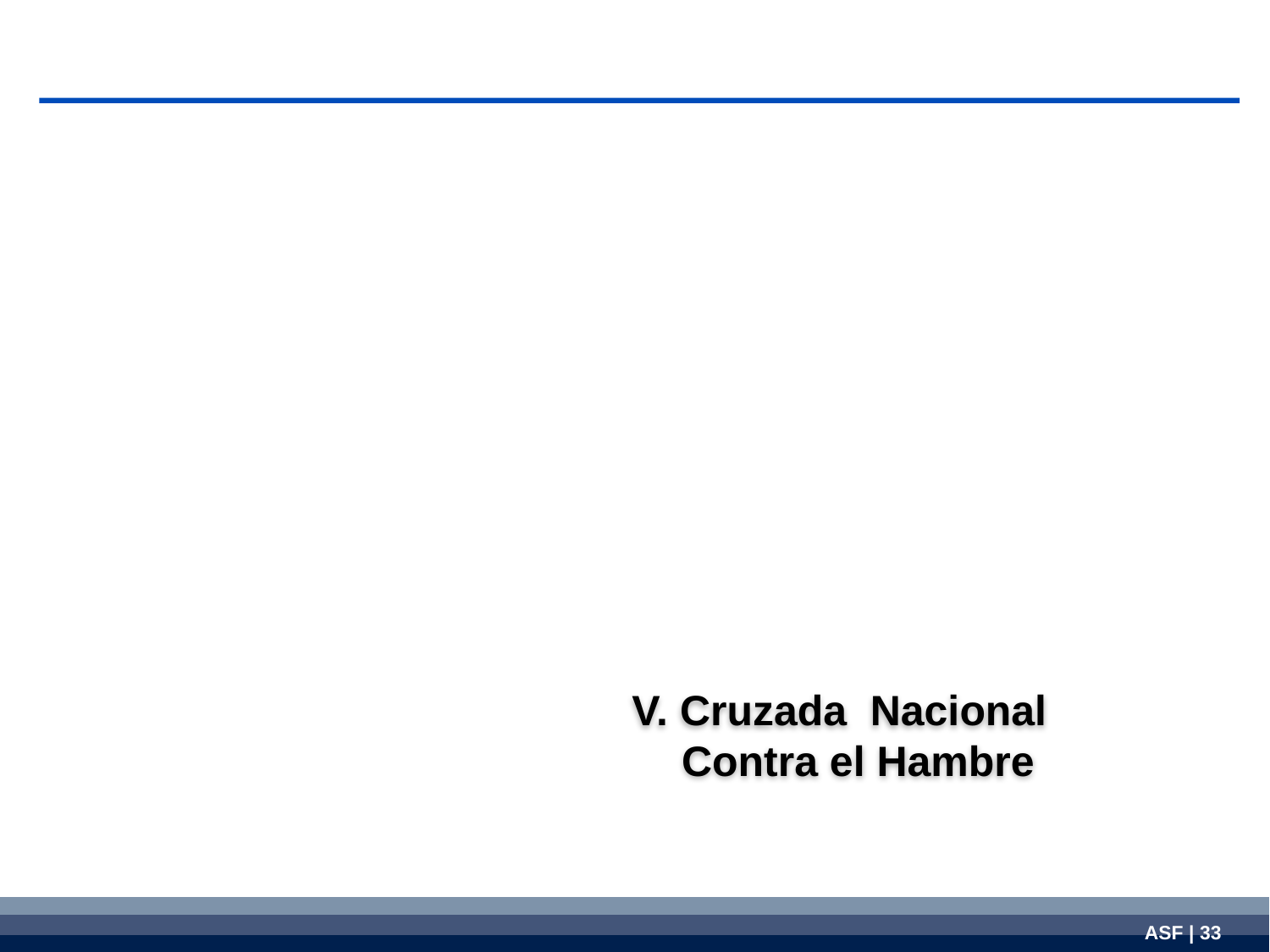

V. Cruzada  Nacional Contra el Hambre
|  |
| --- |
|  |
|  |
ASF | 33